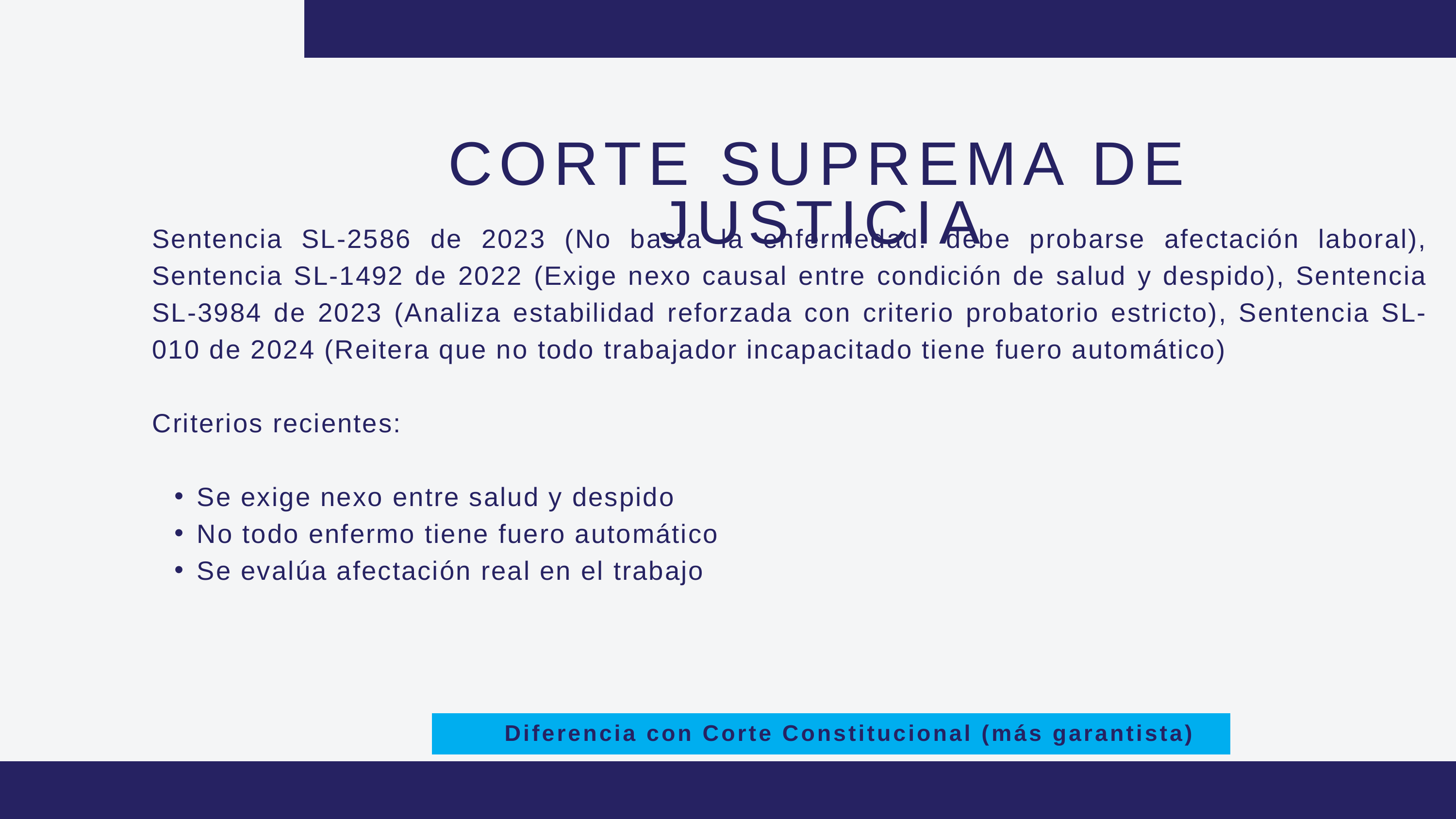

CORTE SUPREMA DE JUSTICIA

Sentencia SL-2586 de 2023 (No basta la enfermedad: debe probarse afectación laboral), Sentencia SL-1492 de 2022 (Exige nexo causal entre condición de salud y despido), Sentencia SL-3984 de 2023 (Analiza estabilidad reforzada con criterio probatorio estricto), Sentencia SL-010 de 2024 (Reitera que no todo trabajador incapacitado tiene fuero automático)

Criterios recientes:

Se exige nexo entre salud y despido
No todo enfermo tiene fuero automático
Se evalúa afectación real en el trabajo

Diferencia con Corte Constitucional (más garantista)